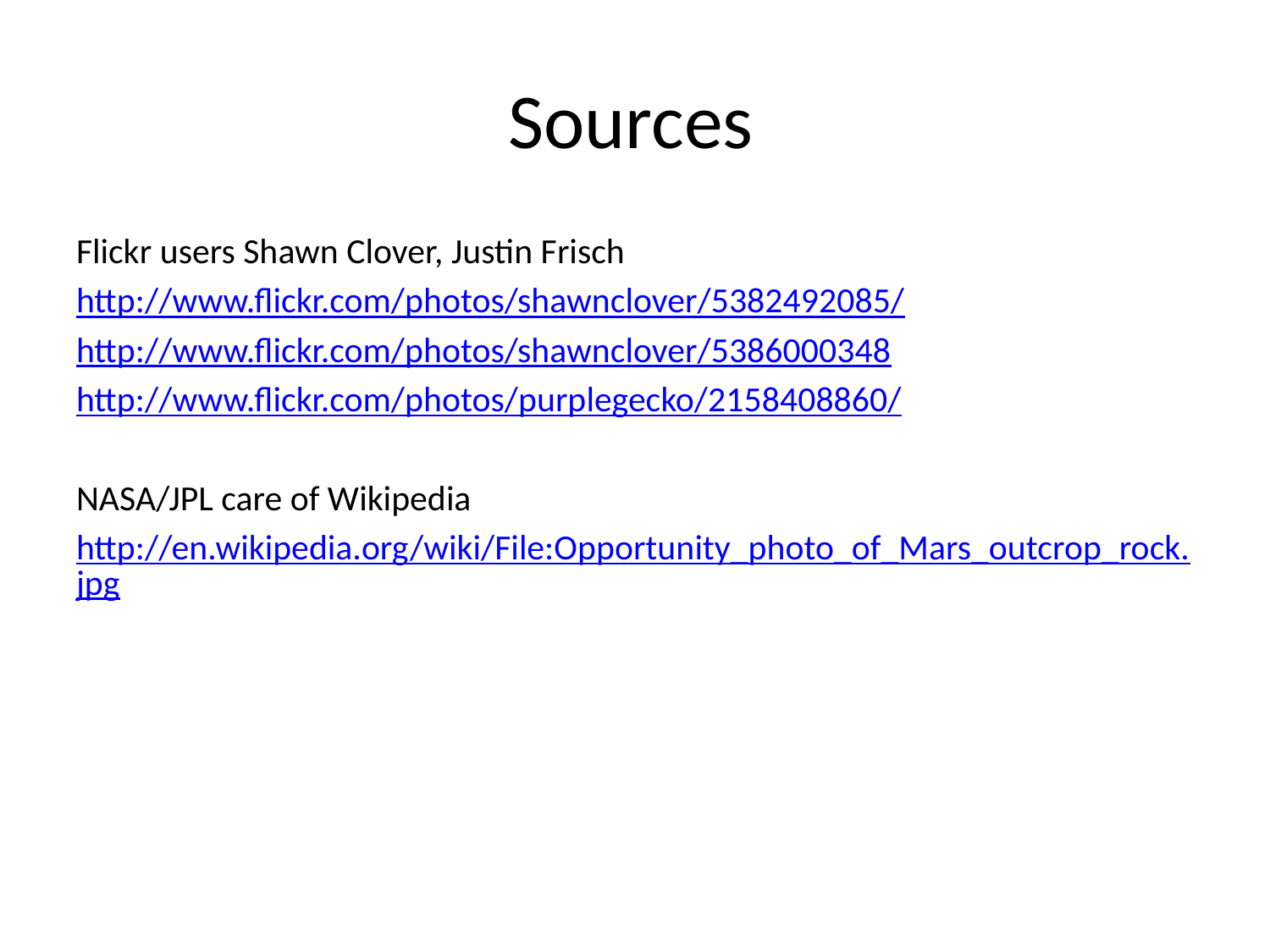

# Sources
Flickr users Shawn Clover, Justin Frisch
http://www.flickr.com/photos/shawnclover/5382492085/
http://www.flickr.com/photos/shawnclover/5386000348
http://www.flickr.com/photos/purplegecko/2158408860/

NASA/JPL care of Wikipedia
http://en.wikipedia.org/wiki/File:Opportunity_photo_of_Mars_outcrop_rock.jpg